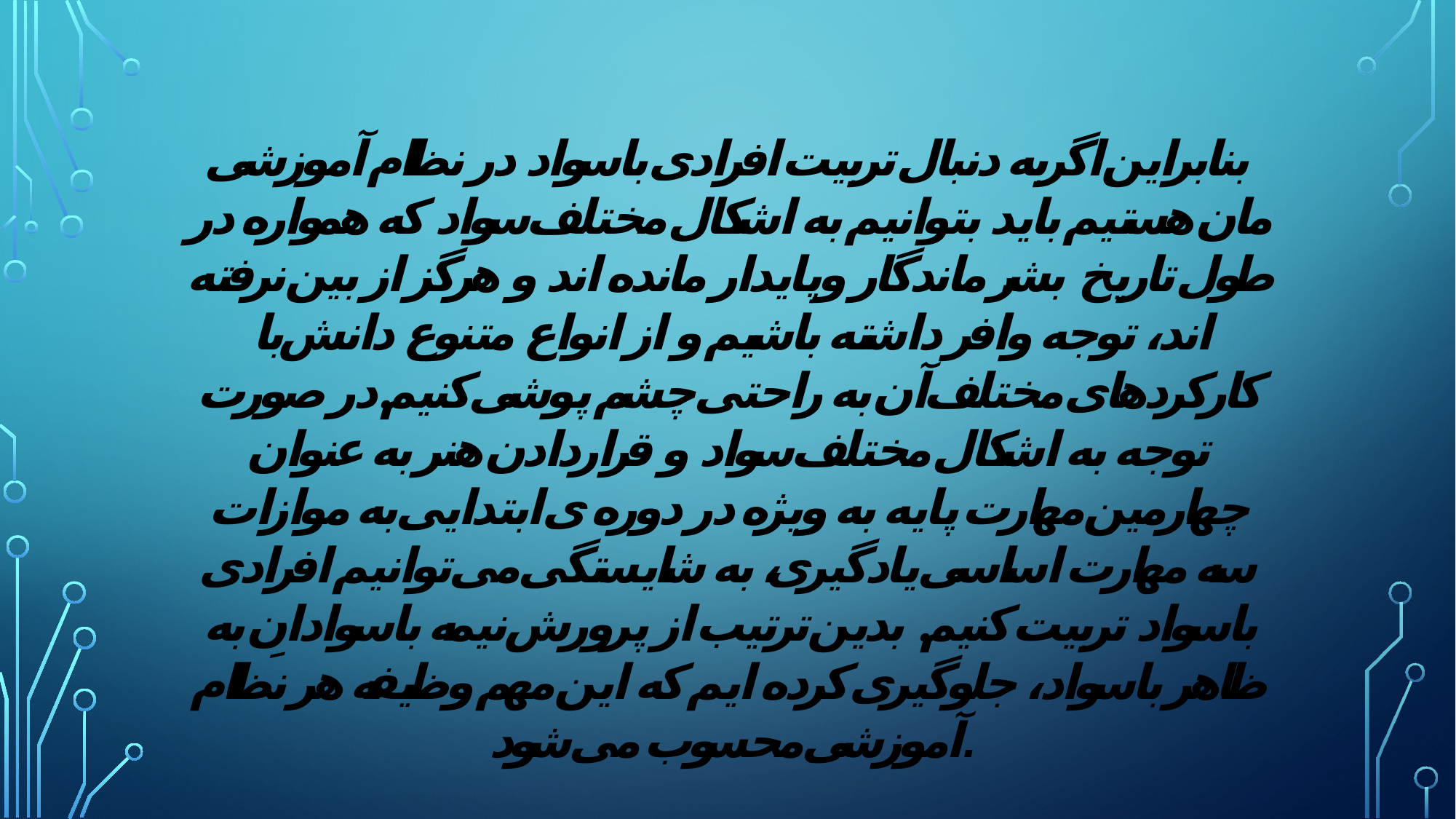

بنابراین اگربه دنبال تربیت افرادی باسواد در نظام آموزشی مان هستیم باید بتوانیم به اشکال مختلف سواد که همواره در طول تاریخ بشر ماندگار وپایدار مانده اند و هرگز از بین نرفته اند، توجه وافر داشته باشیم و از انواع متنوع دانش با کارکردهای مختلف آن به راحتی چشم پوشی کنیم.در صورت توجه به اشکال مختلف سواد و قراردادن هنر به عنوان چهارمین مهارت پایه به ویژه در دوره ی ابتدایی به موازات سه مهارت اساسی یادگیری، به شایستگی می توانیم افرادی باسواد تربیت کنیم. بدین ترتیب از پرورش نیمه باسوادانِ به ظاهر باسواد، جلوگیری کرده ایم که این مهم وظیفه هر نظام آموزشی محسوب می شود.